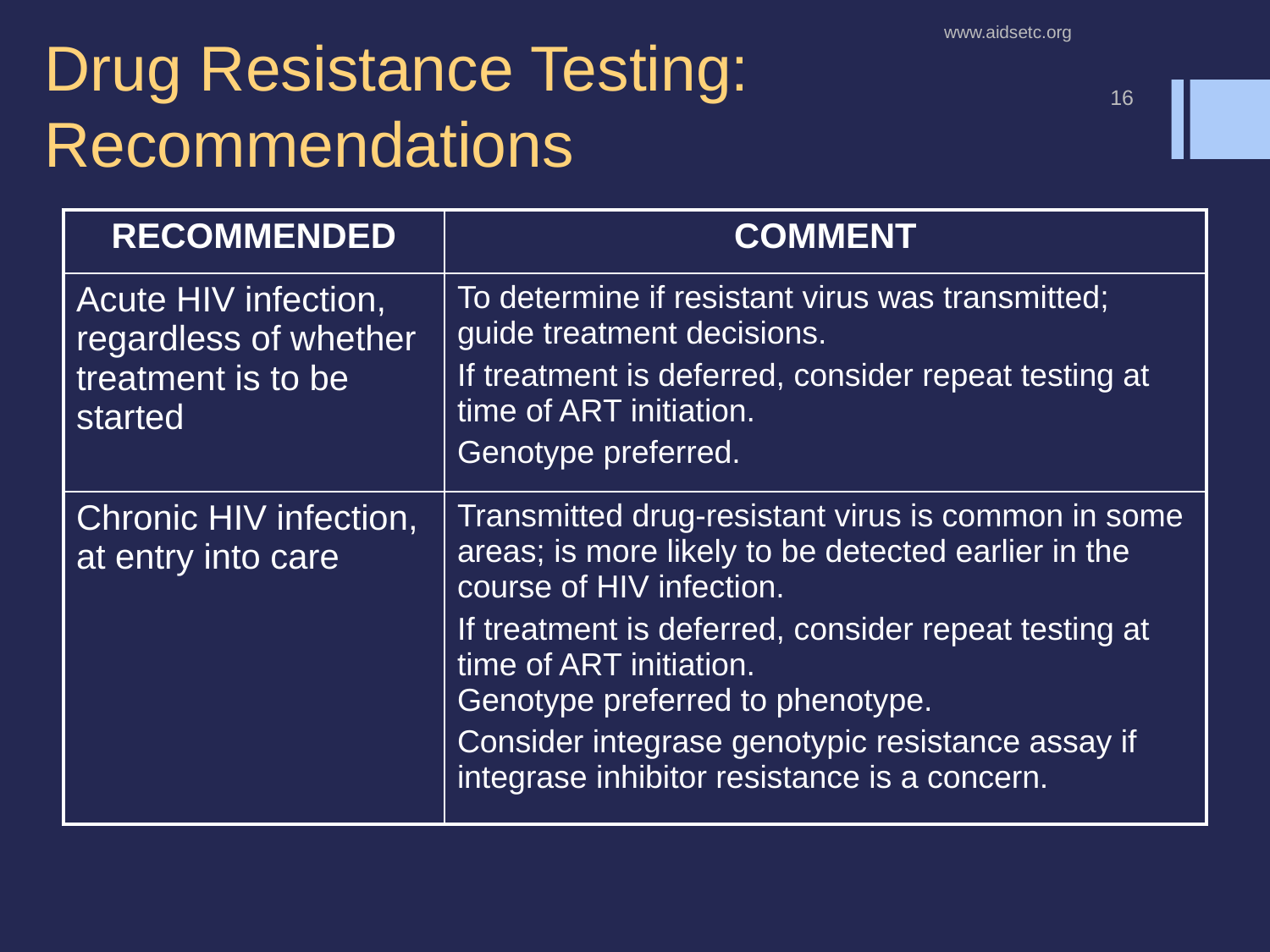

# Drug Resistance Testing: Recommendations
www.aidsetc.org
16
| RECOMMENDED | COMMENT |
| --- | --- |
| Acute HIV infection, regardless of whether treatment is to be started | To determine if resistant virus was transmitted; guide treatment decisions. If treatment is deferred, consider repeat testing at time of ART initiation. Genotype preferred. |
| Chronic HIV infection, at entry into care | Transmitted drug-resistant virus is common in some areas; is more likely to be detected earlier in the course of HIV infection. If treatment is deferred, consider repeat testing at time of ART initiation. Genotype preferred to phenotype. Consider integrase genotypic resistance assay if integrase inhibitor resistance is a concern. |